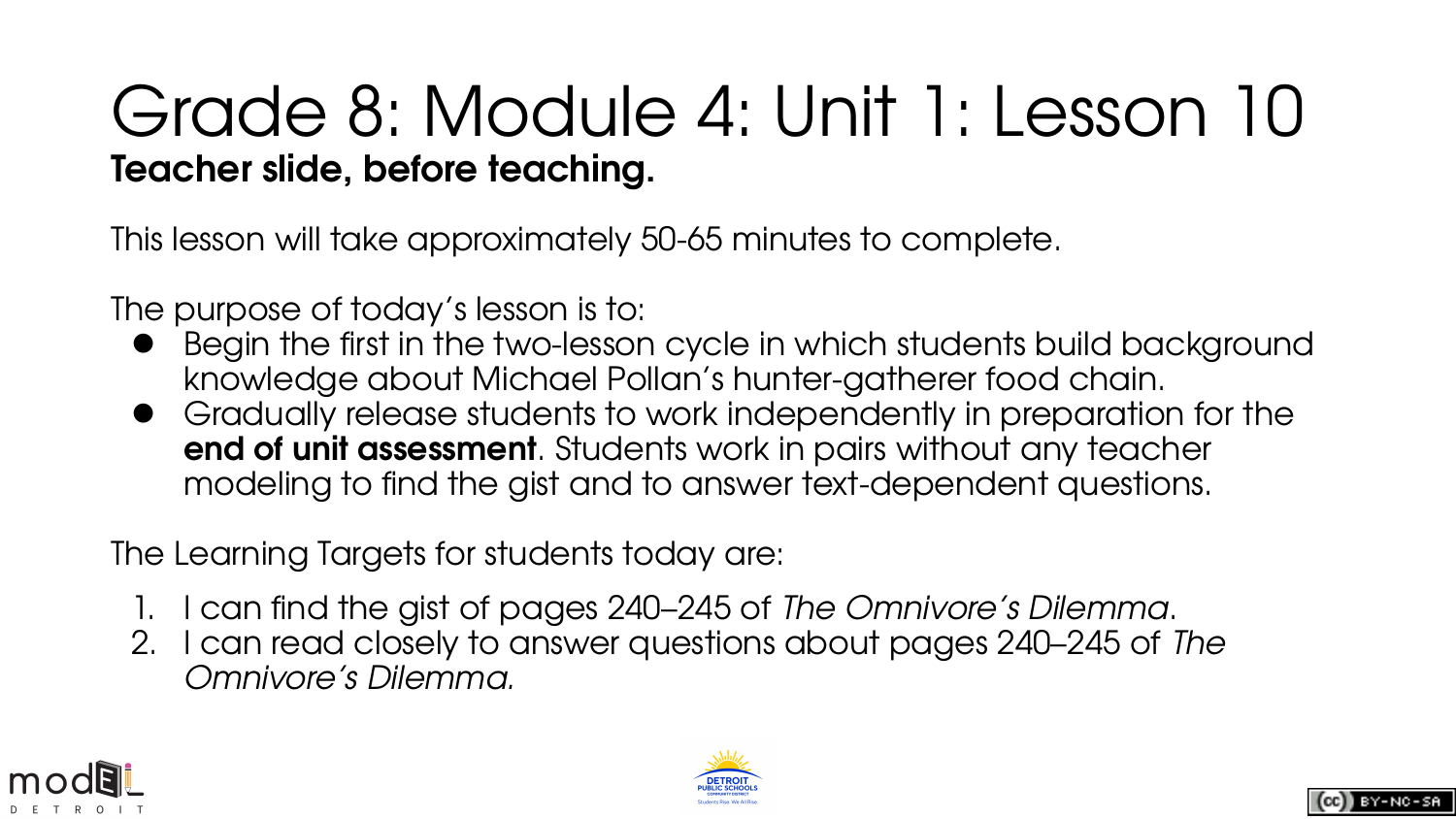

# Grade 8: Module 4: Unit 1: Lesson 10
Teacher slide, before teaching.

This lesson will take approximately 50-65 minutes to complete.

The purpose of today’s lesson is to:
Begin the first in the two-lesson cycle in which students build background knowledge about Michael Pollan’s hunter-gatherer food chain.
Gradually release students to work independently in preparation for the end of unit assessment. Students work in pairs without any teacher modeling to find the gist and to answer text-dependent questions.

The Learning Targets for students today are:
I can find the gist of pages 240–245 of The Omnivore’s Dilemma.
I can read closely to answer questions about pages 240–245 of The Omnivore’s Dilemma.